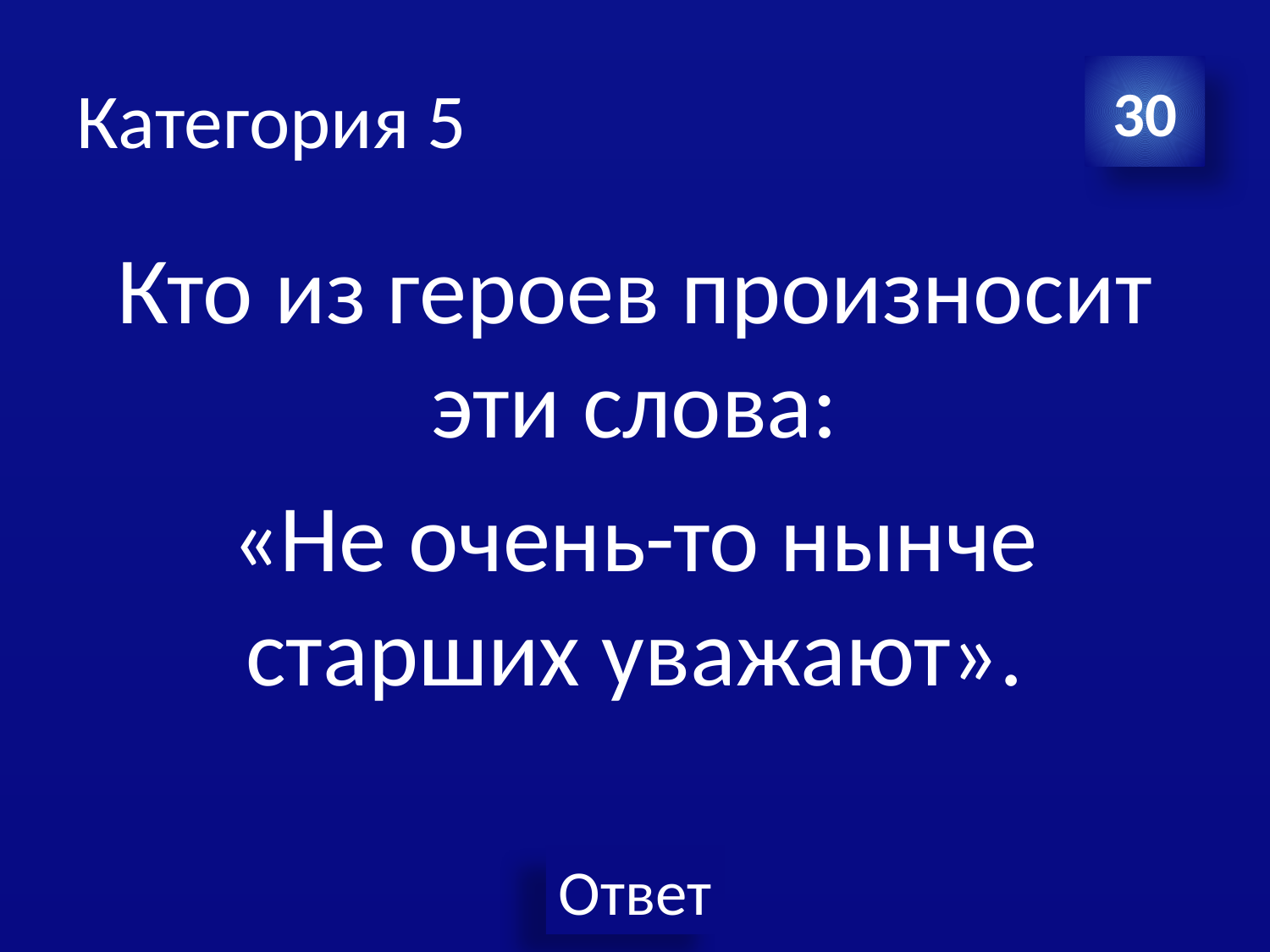

# Категория 5
30
Кто из героев произносит эти слова:
«Не очень-то нынче старших уважают».